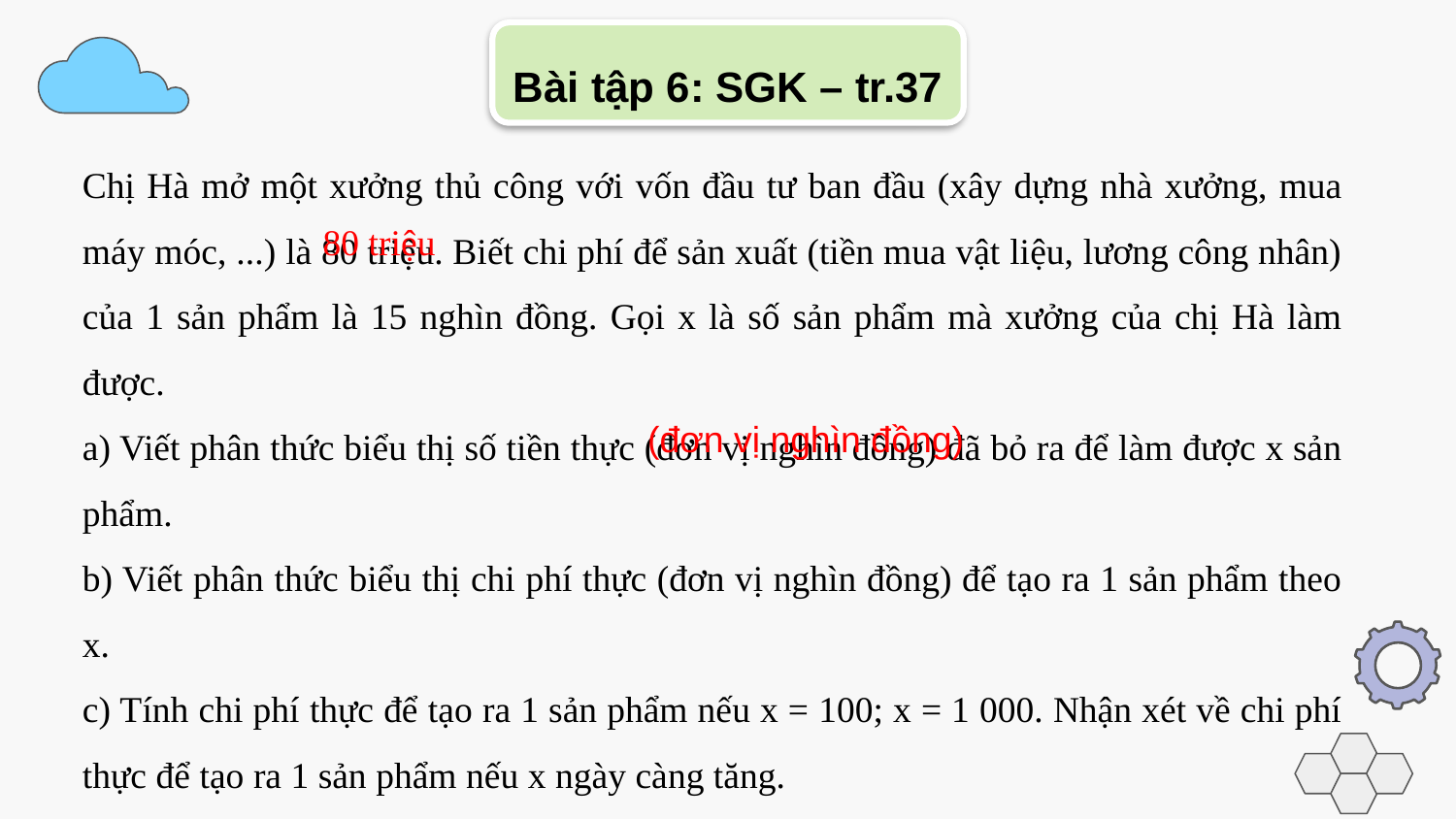

Bài tập 6: SGK – tr.37
Chị Hà mở một xưởng thủ công với vốn đầu tư ban đầu (xây dựng nhà xưởng, mua máy móc, ...) là 80 triệu. Biết chi phí để sản xuất (tiền mua vật liệu, lương công nhân) của 1 sản phẩm là 15 nghìn đồng. Gọi x là số sản phẩm mà xưởng của chị Hà làm được.
a) Viết phân thức biểu thị số tiền thực (đơn vị nghìn đồng) đã bỏ ra để làm được x sản phẩm.
b) Viết phân thức biểu thị chi phí thực (đơn vị nghìn đồng) để tạo ra 1 sản phẩm theo x.
c) Tính chi phí thực để tạo ra 1 sản phẩm nếu x = 100; x = 1 000. Nhận xét về chi phí thực để tạo ra 1 sản phẩm nếu x ngày càng tăng.
 80 triệu
(đơn vị nghìn đồng)